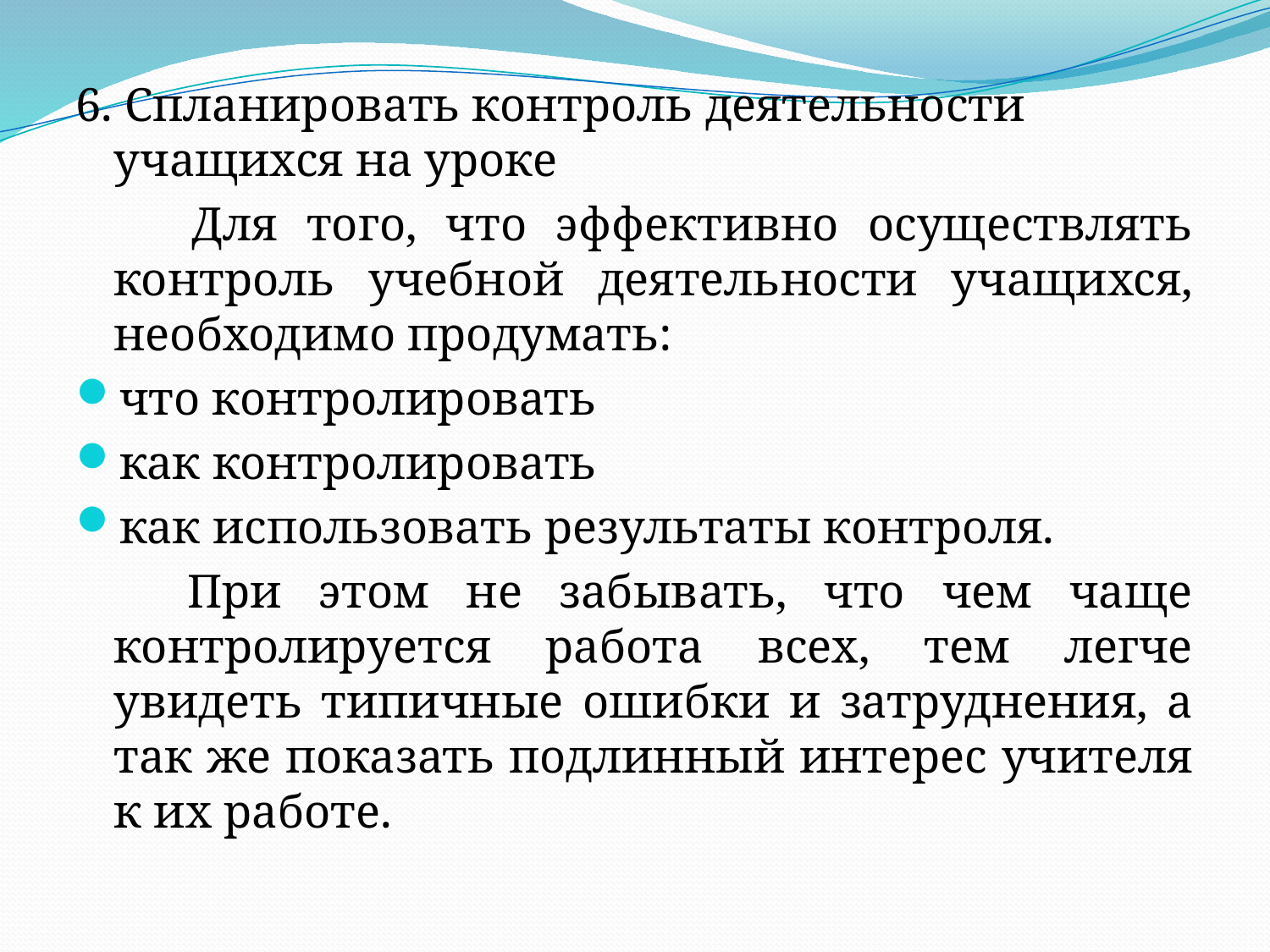

6. Спланировать контроль деятельности учащихся на уроке
    Для того, что эффективно осуществлять контроль учебной деятельности учащихся, необходимо продумать:
что контролировать
как контролировать
как использовать результаты контроля.
   При этом не забывать, что чем чаще контролируется работа всех, тем легче увидеть типичные ошибки и затруднения, а так же показать подлинный интерес учителя к их работе.